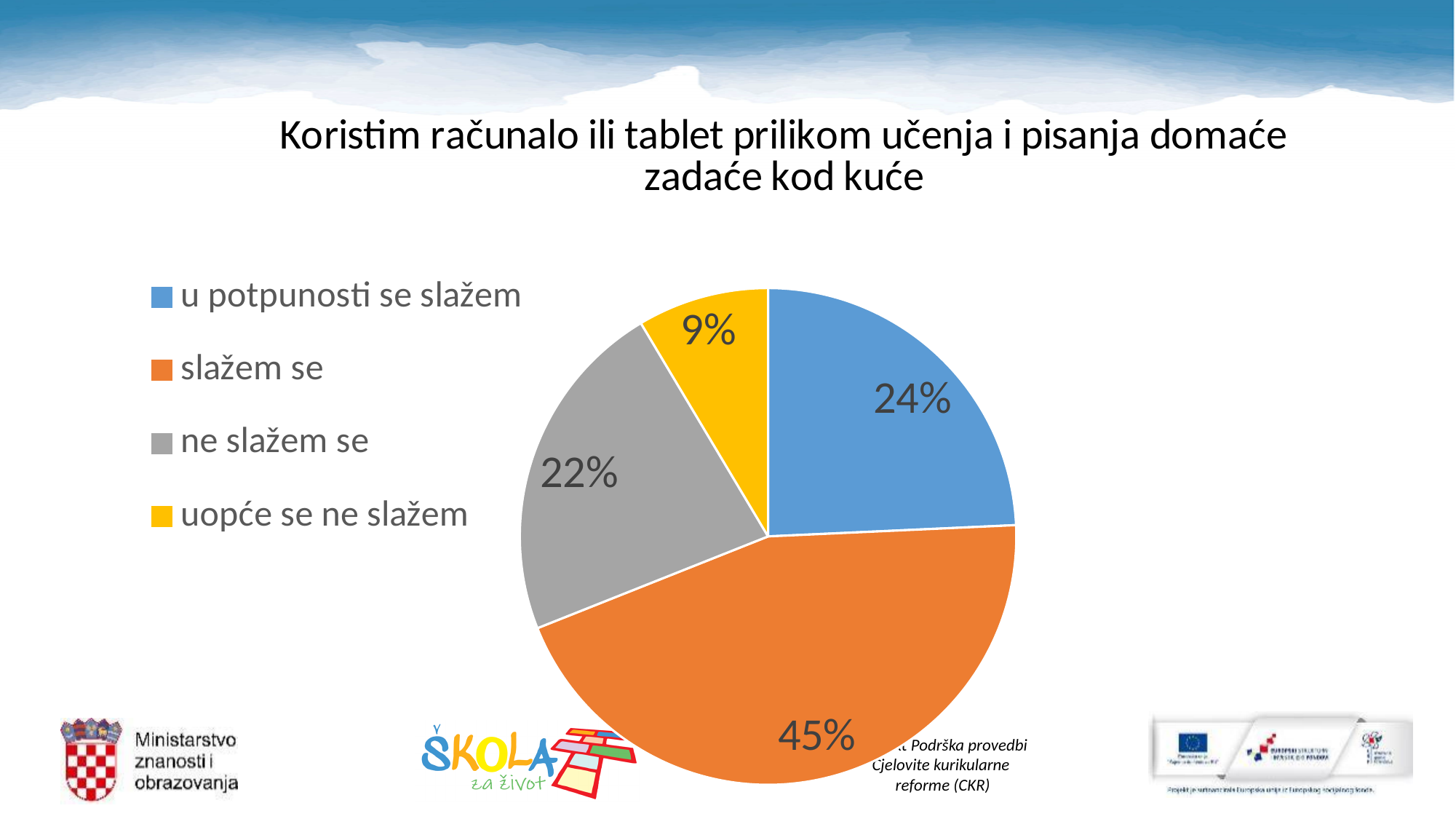

### Chart:

| Category | Koristim računalo ili tablet prilikom učenja i pisanja domaće zadaće kod kuće |
|---|---|
| u potpunosti se slažem | 964.0 |
| slažem se | 1775.0 |
| ne slažem se | 892.0 |
| uopće se ne slažem | 340.0 |